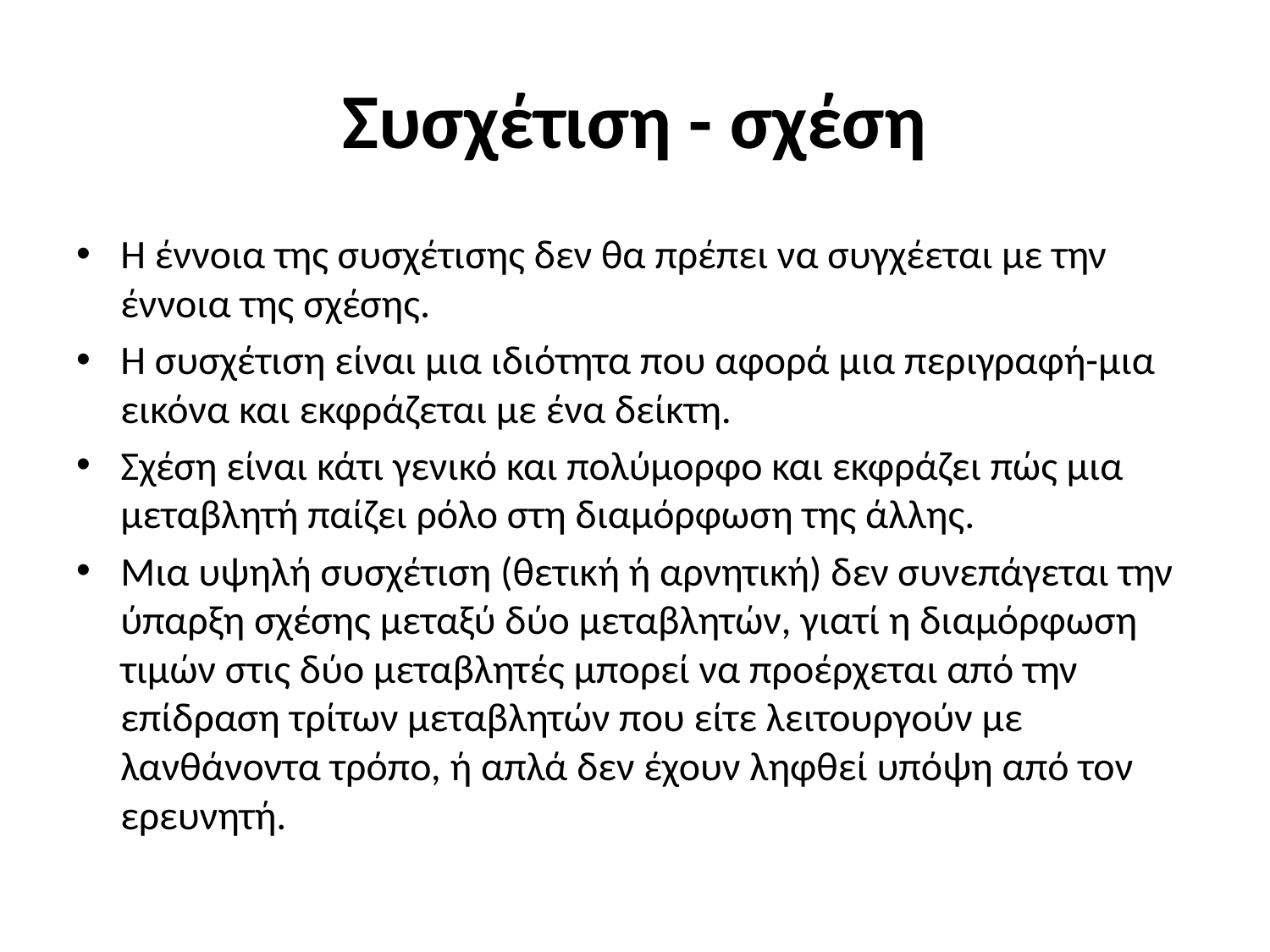

# Συσχέτιση - σχέση
Η έννοια της συσχέτισης δεν θα πρέπει να συγχέεται με την έννοια της σχέσης.
Η συσχέτιση είναι μια ιδιότητα που αφορά μια περιγραφή-μια εικόνα και εκφράζεται με ένα δείκτη.
Σχέση είναι κάτι γενικό και πολύμορφο και εκφράζει πώς μια μεταβλητή παίζει ρόλο στη διαμόρφωση της άλλης.
Μια υψηλή συσχέτιση (θετική ή αρνητική) δεν συνεπάγεται την ύπαρξη σχέσης μεταξύ δύο μεταβλητών, γιατί η διαμόρφωση τιμών στις δύο μεταβλητές μπορεί να προέρχεται από την επίδραση τρίτων μεταβλητών που είτε λειτουργούν με λανθάνοντα τρόπο, ή απλά δεν έχουν ληφθεί υπόψη από τον ερευνητή.